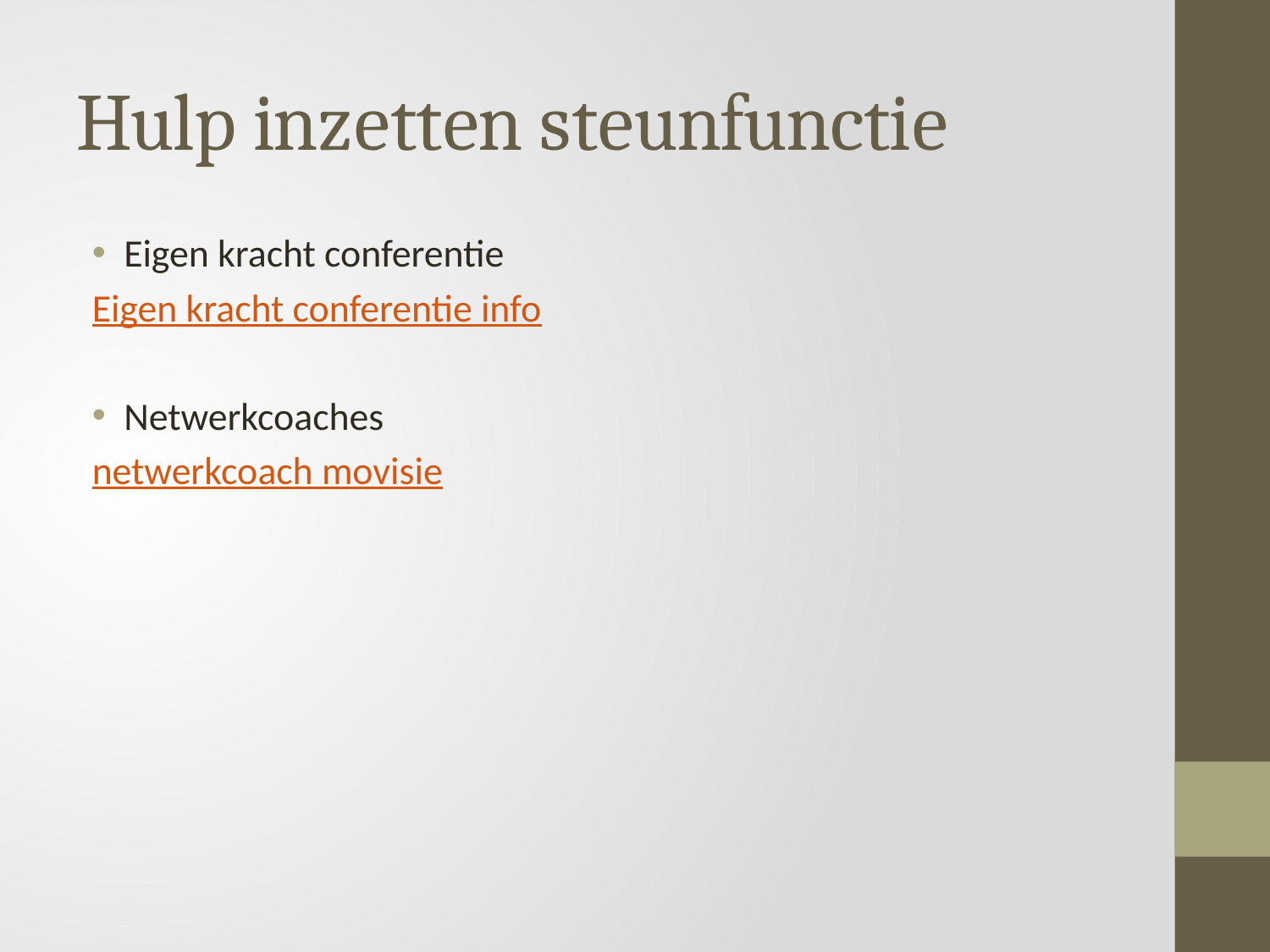

# Hulp inzetten steunfunctie
Eigen kracht conferentie
Eigen kracht conferentie info

Netwerkcoaches
netwerkcoach movisie